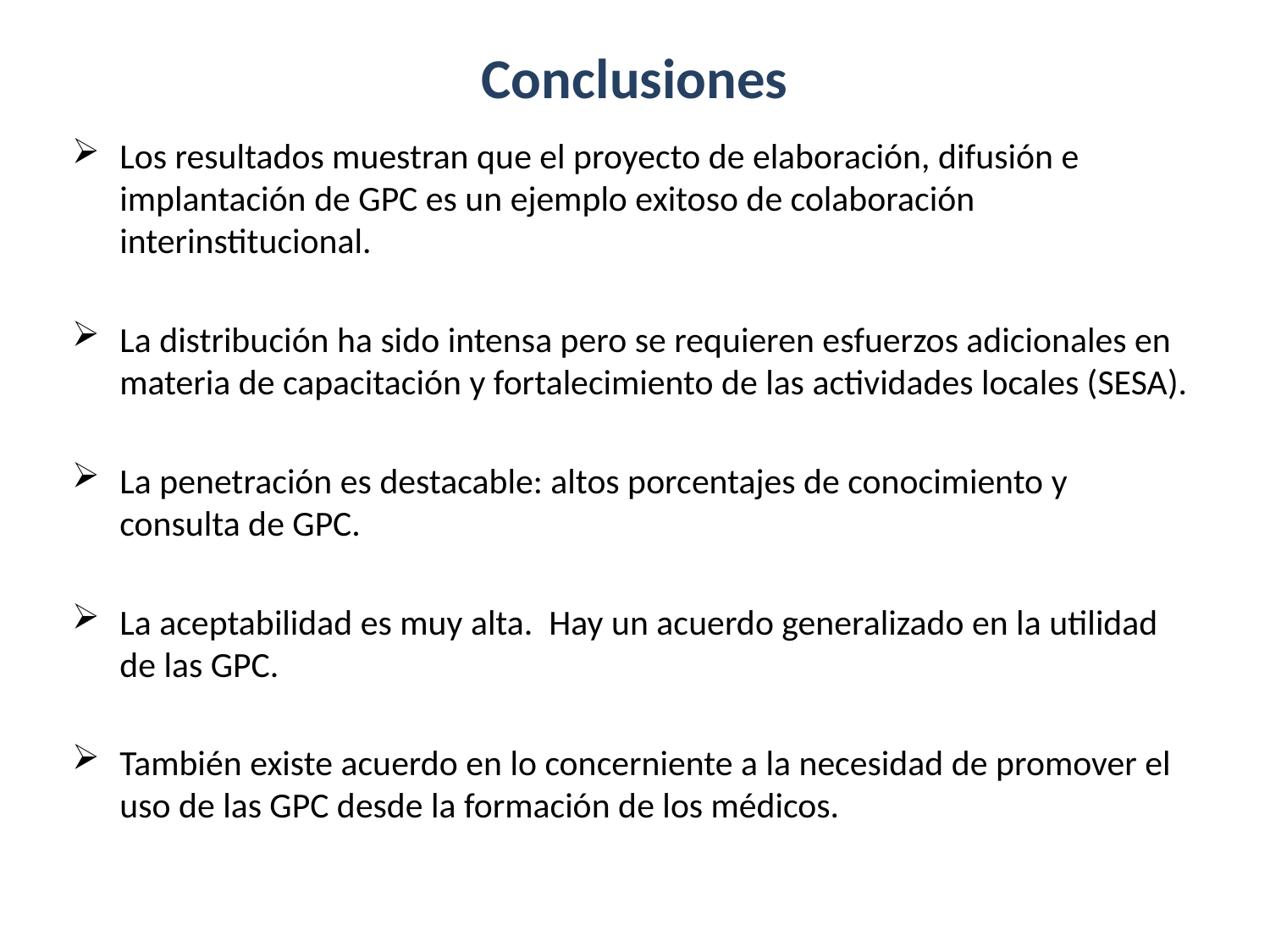

Conclusiones
Los resultados muestran que el proyecto de elaboración, difusión e implantación de GPC es un ejemplo exitoso de colaboración interinstitucional.

La distribución ha sido intensa pero se requieren esfuerzos adicionales en materia de capacitación y fortalecimiento de las actividades locales (SESA).

La penetración es destacable: altos porcentajes de conocimiento y consulta de GPC.

La aceptabilidad es muy alta.  Hay un acuerdo generalizado en la utilidad de las GPC.

También existe acuerdo en lo concerniente a la necesidad de promover el uso de las GPC desde la formación de los médicos.